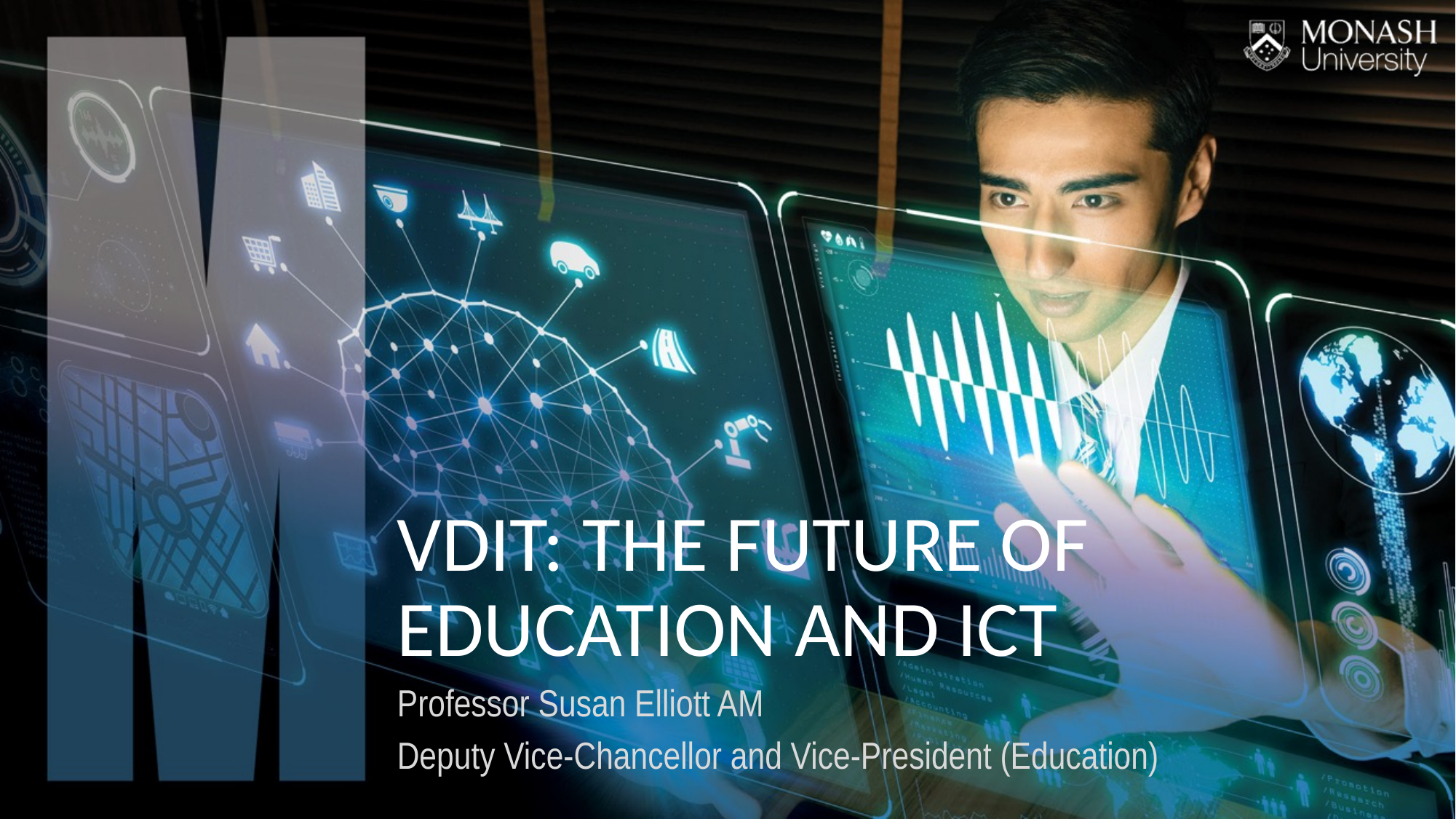

# VDIT: THE FUTURE OF EDUCATION AND ICT
Professor Susan Elliott AM
Deputy Vice-Chancellor and Vice-President (Education)